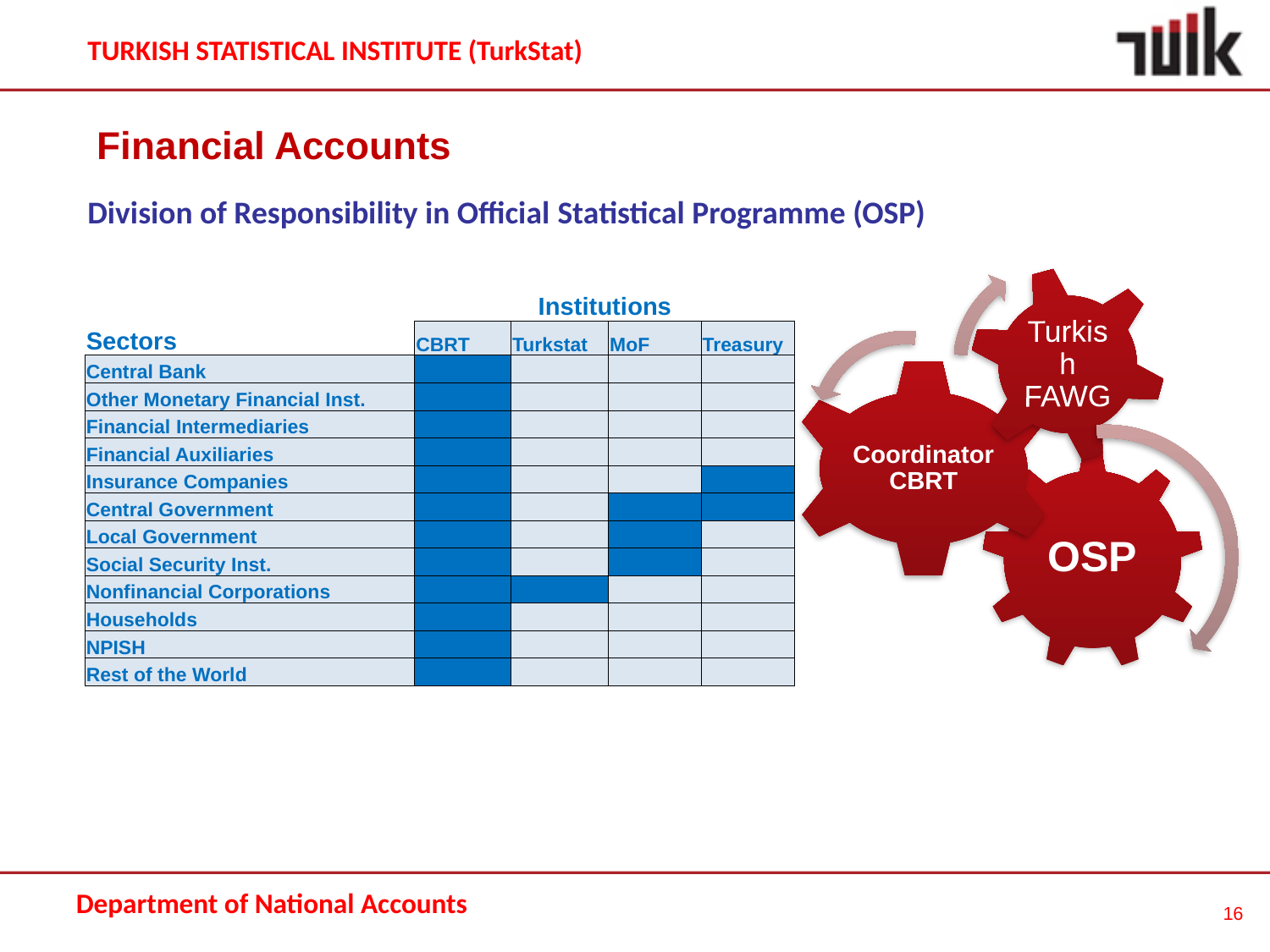

Financial Accounts
Division of Responsibility in Official Statistical Programme (OSP)
OSP
Coordinator CBRT
Turkish FAWG
|  | Institutions |  |  |  |
| --- | --- | --- | --- | --- |
| Sectors | CBRT | Turkstat | MoF | Treasury |
| Central Bank |  |  |  |  |
| Other Monetary Financial Inst. |  |  |  |  |
| Financial Intermediaries |  |  |  |  |
| Financial Auxiliaries |  |  |  |  |
| Insurance Companies |  |  |  |  |
| Central Government |  |  |  |  |
| Local Government |  |  |  |  |
| Social Security Inst. |  |  |  |  |
| Nonfinancial Corporations |  |  |  |  |
| Households |  |  |  |  |
| NPISH |  |  |  |  |
| Rest of the World |  |  |  |  |
16